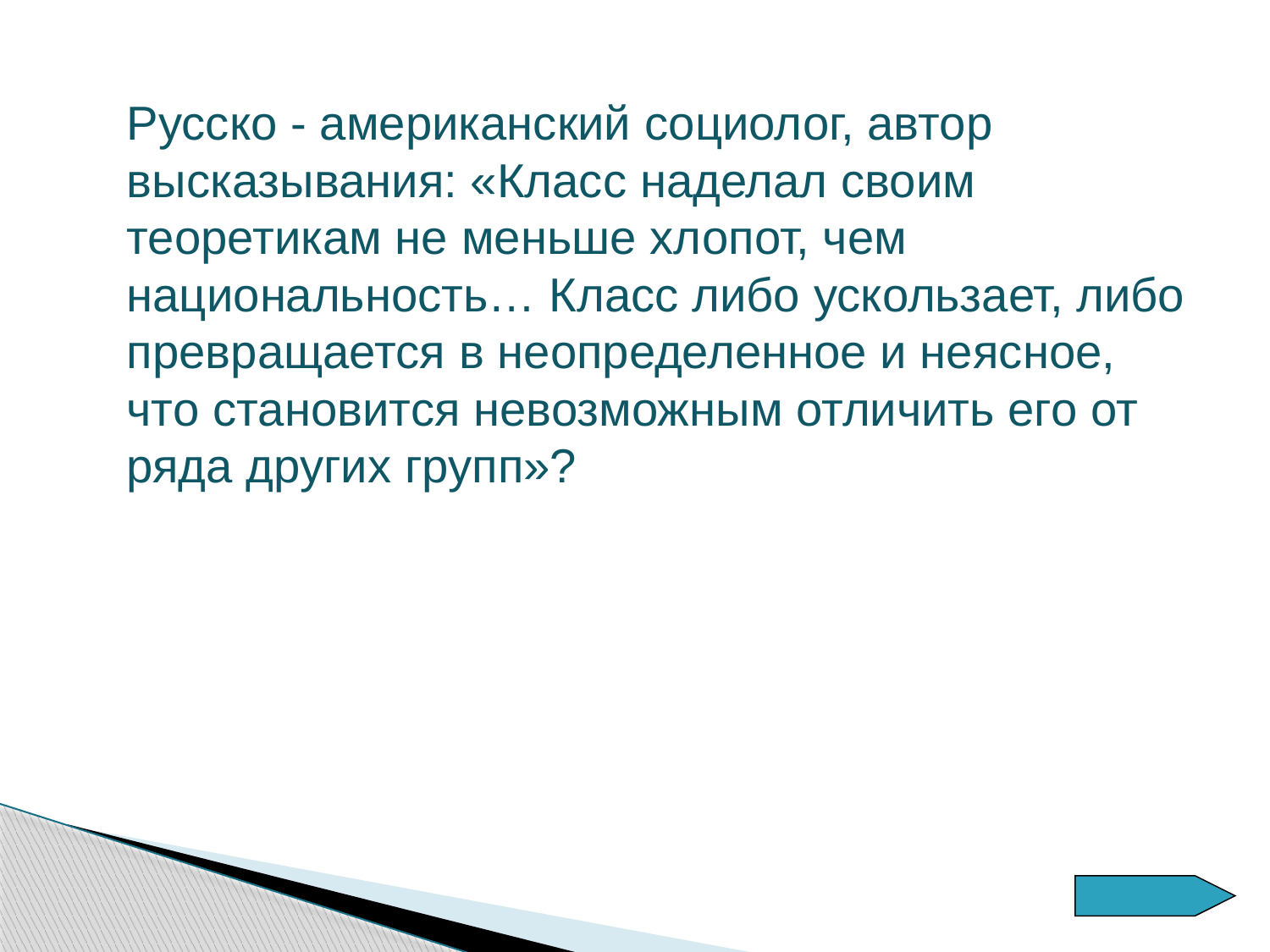

Русско - американский социолог, автор высказывания: «Класс наделал своим теоретикам не меньше хлопот, чем национальность… Класс либо ускользает, либо превращается в неопределенное и неясное, что становится невозможным отличить его от ряда других групп»?